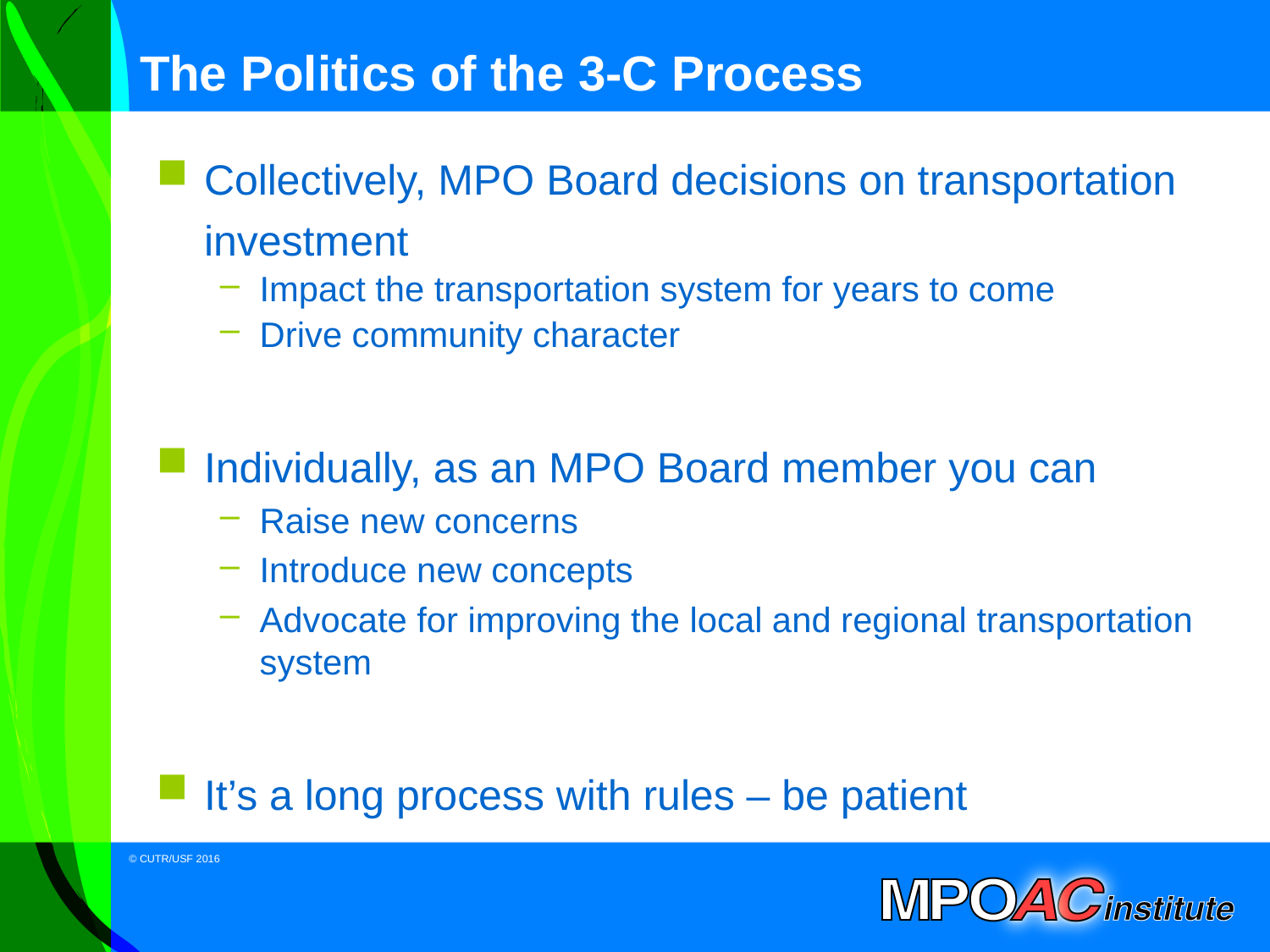

# The Politics of the 3-C Process
Collectively, MPO Board decisions on transportation investment
Impact the transportation system for years to come
Drive community character

Individually, as an MPO Board member you can
Raise new concerns
Introduce new concepts
Advocate for improving the local and regional transportation system

It’s a long process with rules – be patient